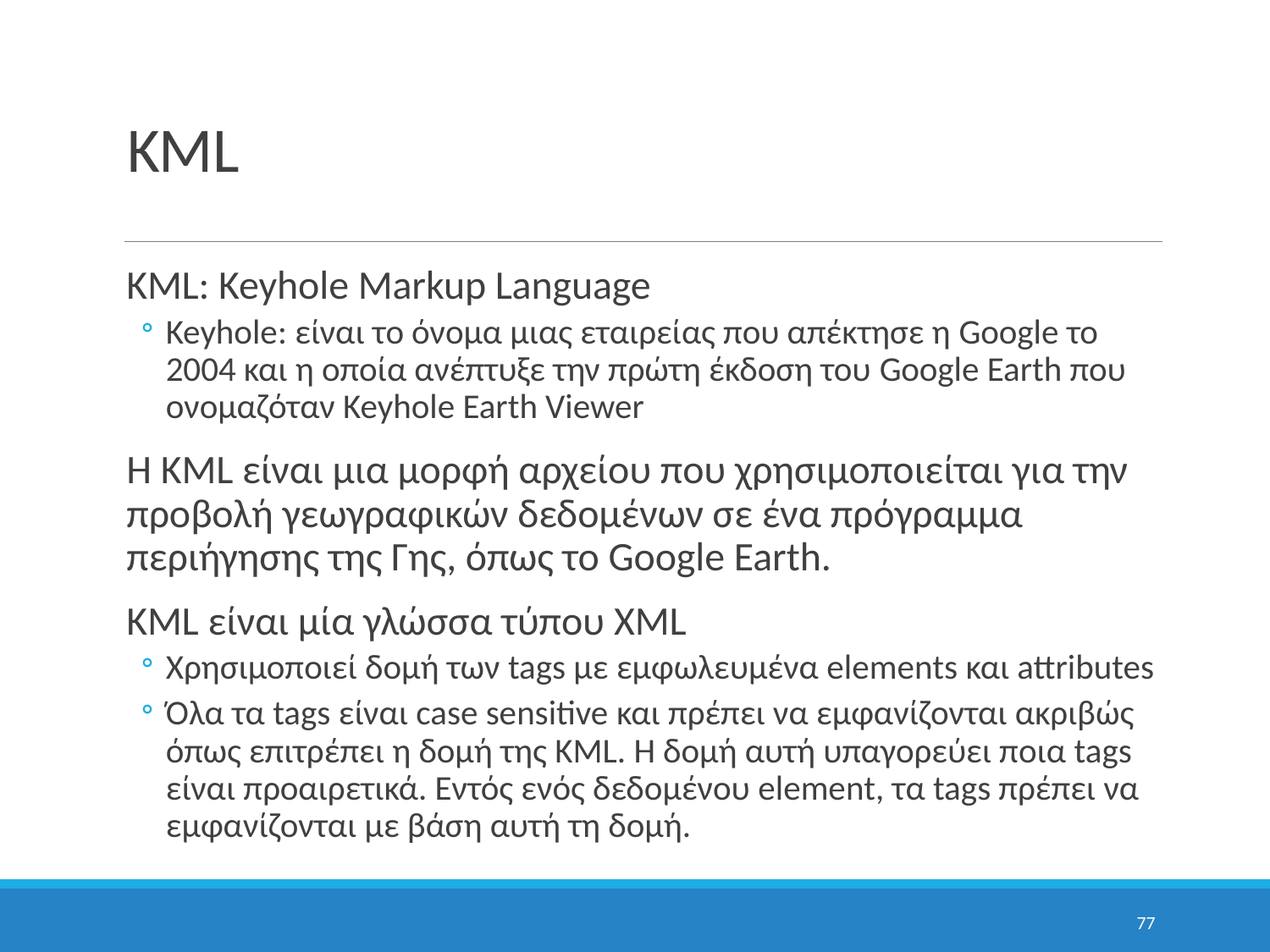

# ΚΜL
KML: Keyhole Markup Language
Keyhole: είναι το όνομα μιας εταιρείας που απέκτησε η Google το 2004 και η οποία ανέπτυξε την πρώτη έκδοση του Google Earth που ονομαζόταν Keyhole Earth Viewer
H KML είναι μια μορφή αρχείου που χρησιμοποιείται για την προβολή γεωγραφικών δεδομένων σε ένα πρόγραμμα περιήγησης της Γης, όπως το Google Earth.
KML είναι μία γλώσσα τύπου XML
Χρησιμοποιεί δομή των tags με εμφωλευμένα elements και attributes
Όλα τα tags είναι case sensitive και πρέπει να εμφανίζονται ακριβώς όπως επιτρέπει η δομή της KML. Η δομή αυτή υπαγορεύει ποια tags είναι προαιρετικά. Εντός ενός δεδομένου element, τα tags πρέπει να εμφανίζονται με βάση αυτή τη δομή.

77